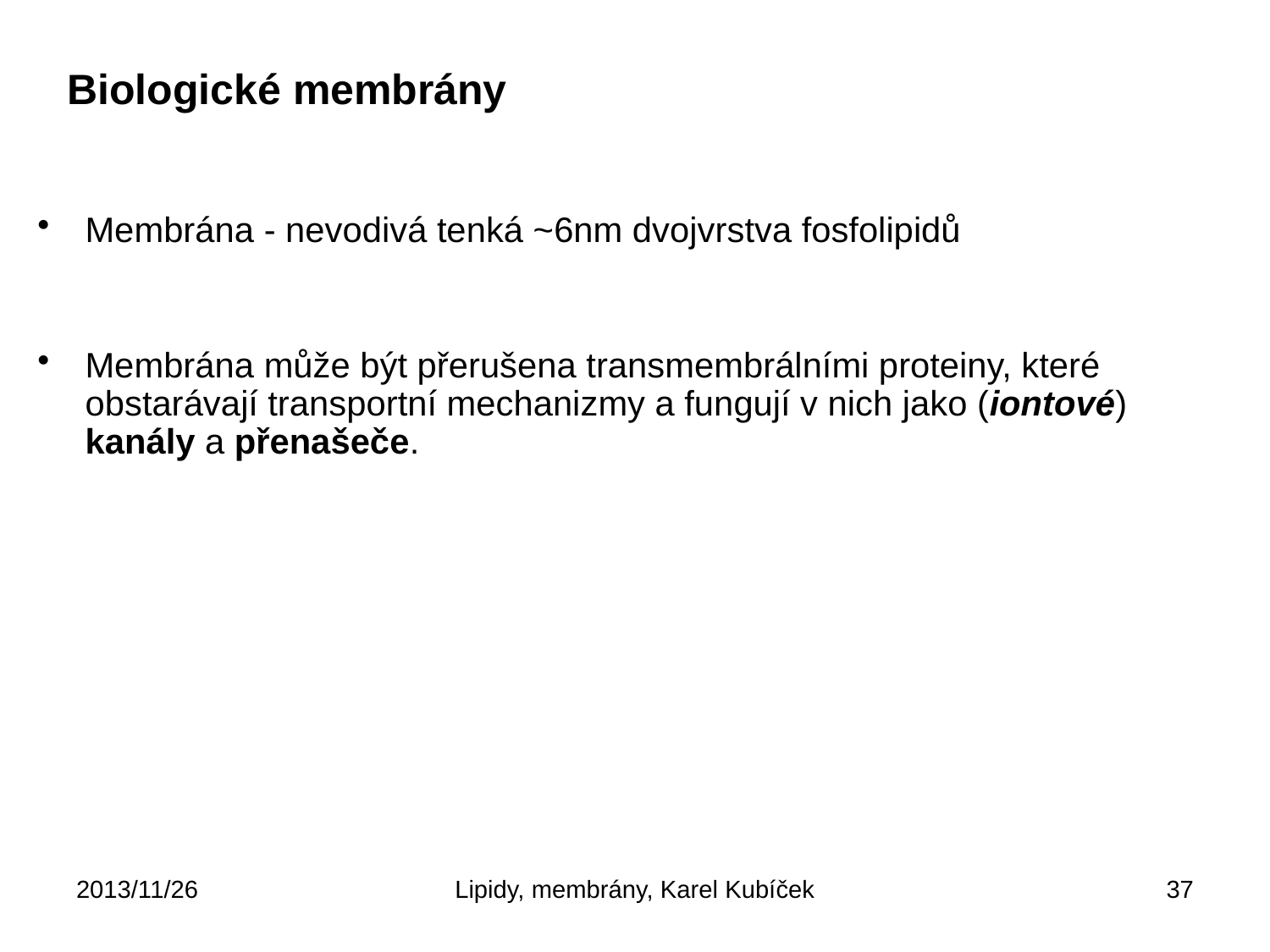

Biologické membrány
Membrána - nevodivá tenká ~6nm dvojvrstva fosfolipidů

Membrána může být přerušena transmembrálními proteiny, které obstarávají transportní mechanizmy a fungují v nich jako (iontové) kanály a přenašeče.
2013/11/26
Lipidy, membrány, Karel Kubíček
37